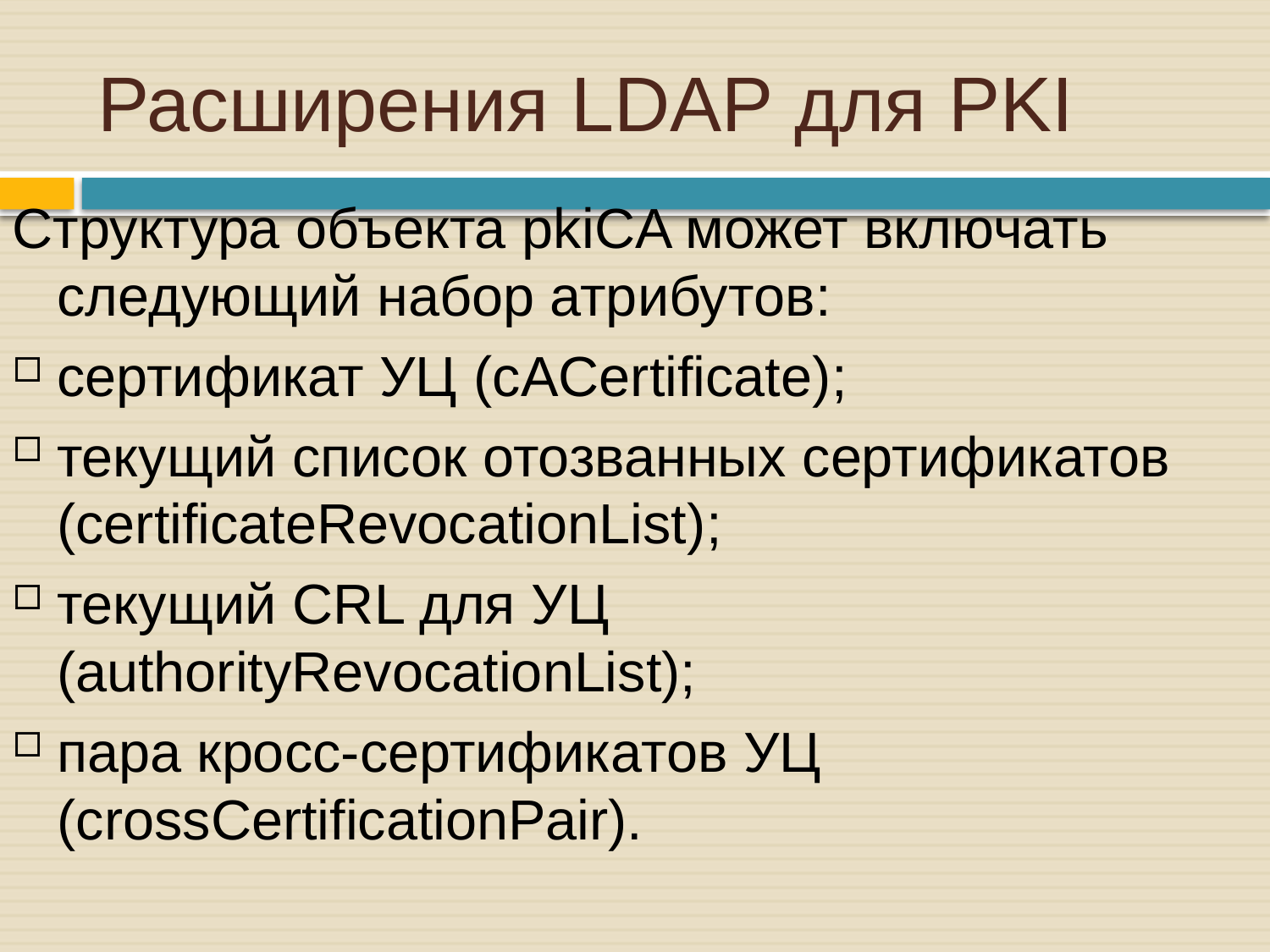

# Расширения LDAP для PKI
Структура объекта pkiCA может включать следующий набор атрибутов:
сертификат УЦ (cACertificate);
текущий список отозванных сертификатов (certificateRevocationList);
текущий CRL для УЦ (authorityRevocationList);
пара кросс-сертификатов УЦ (crossCertificationPair).